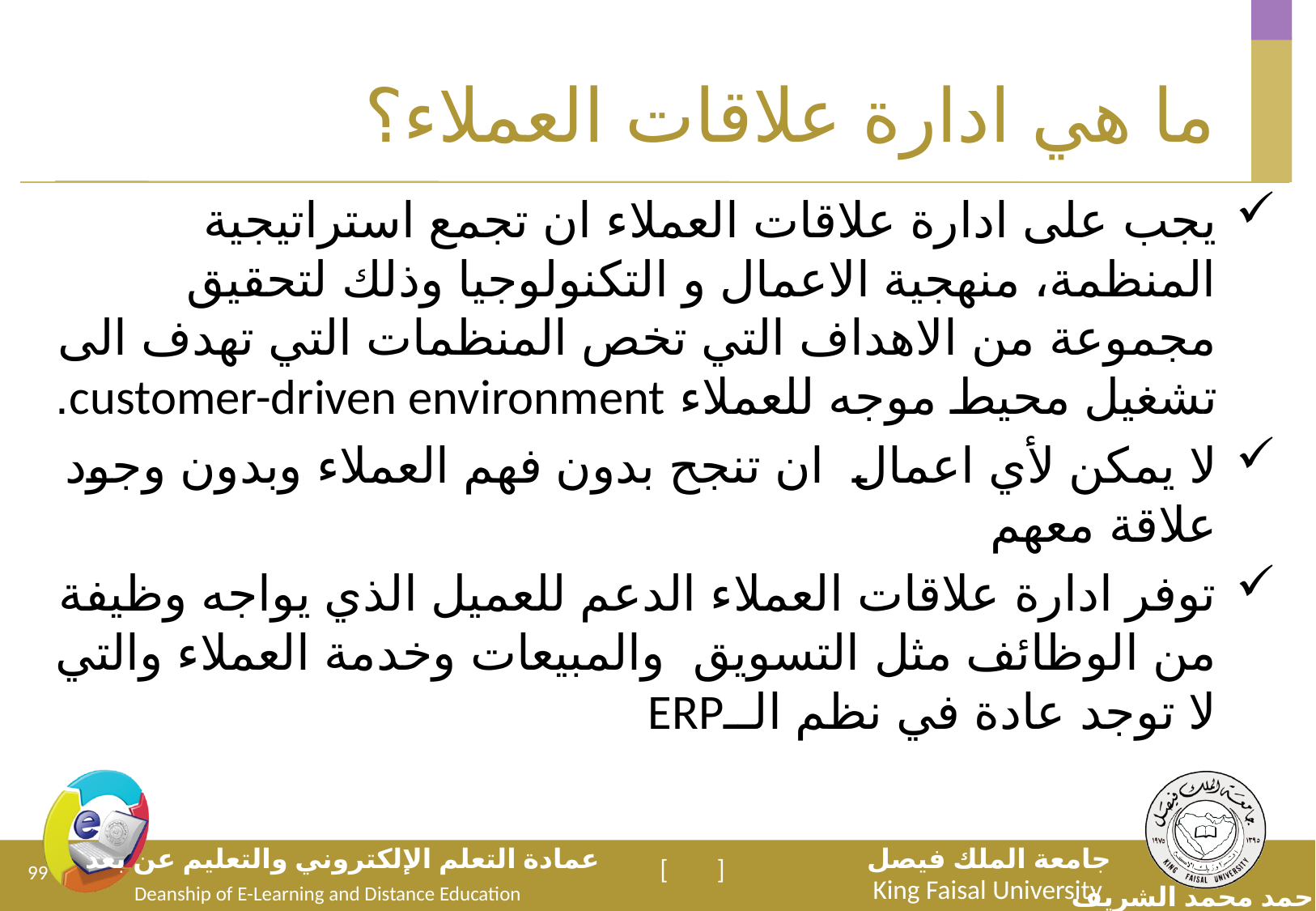

# ما هي ادارة علاقات العملاء؟
يجب على ادارة علاقات العملاء ان تجمع استراتيجية المنظمة، منهجية الاعمال و التكنولوجيا وذلك لتحقيق مجموعة من الاهداف التي تخص المنظمات التي تهدف الى تشغيل محيط موجه للعملاء customer-driven environment.
لا يمكن لأي اعمال  ان تنجح بدون فهم العملاء وبدون وجود علاقة معهم
توفر ادارة علاقات العملاء الدعم للعميل الذي يواجه وظيفة من الوظائف مثل التسويق  والمبيعات وخدمة العملاء والتي لا توجد عادة في نظم الــERP
99